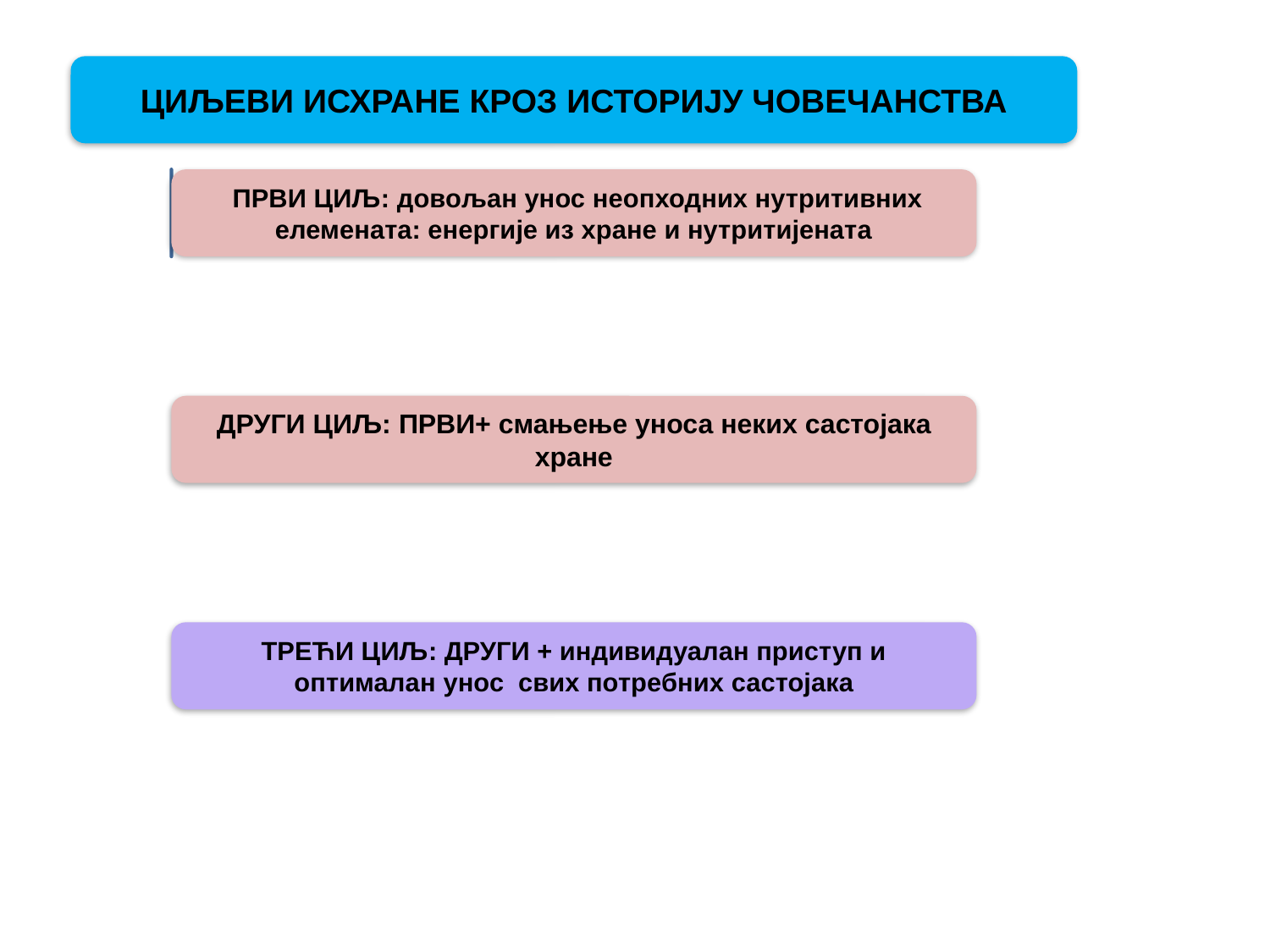

ЦИЉЕВИ ИСХРАНЕ КРОЗ ИСТОРИЈУ ЧОВЕЧАНСТВА
 ПРВИ ЦИЉ: довољан унос неопходних нутритивних елемената: енергије из хране и нутритијената
ДРУГИ ЦИЉ: ПРВИ+ смањење уноса неких састојака хране
ТРЕЋИ ЦИЉ: ДРУГИ + индивидуалан приступ и оптималан унос  свих потребних састојака